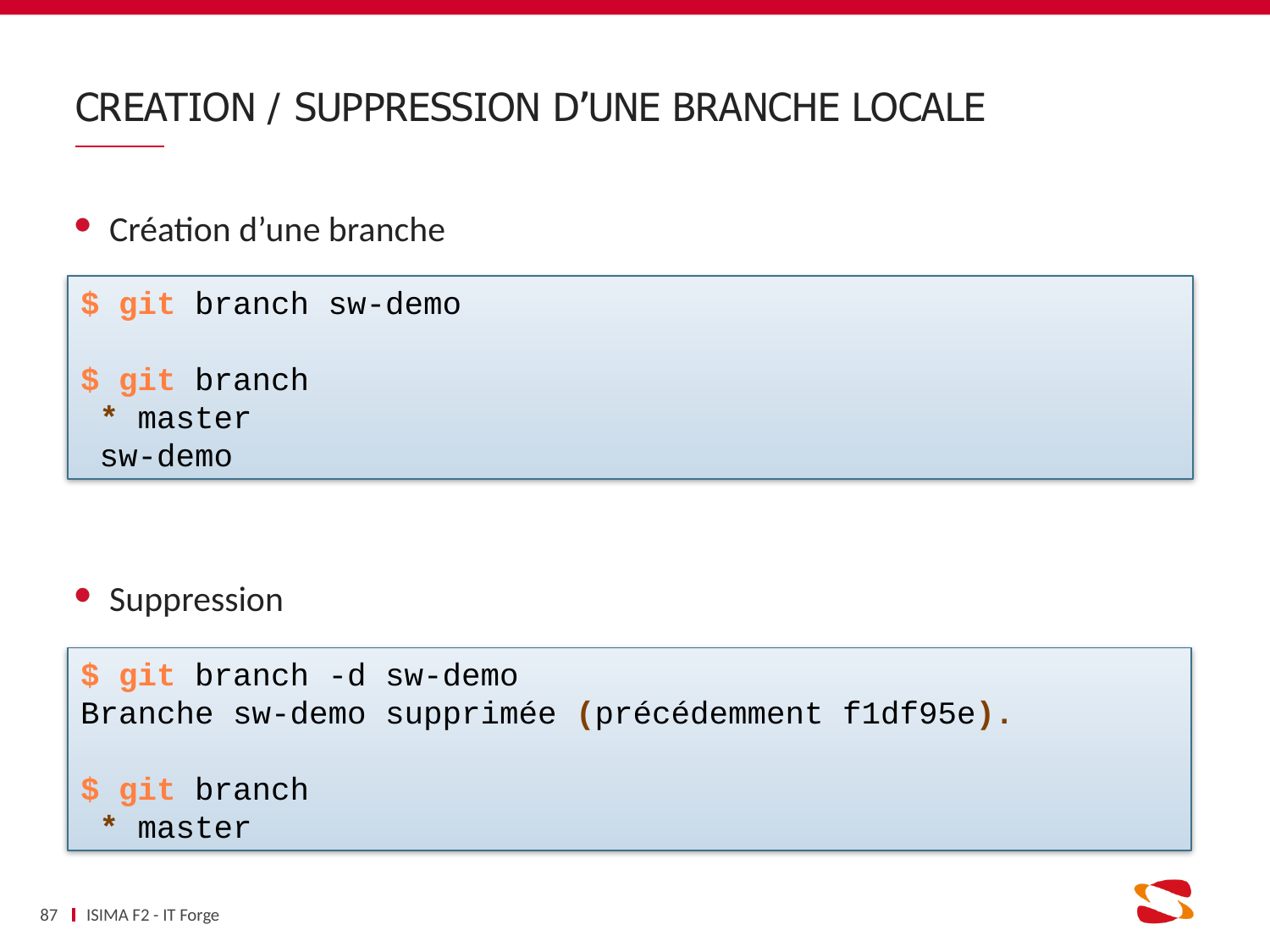

# CREation / suppression d’une branche locale
Création d’une branche

Suppression
$ git branch sw-demo
$ git branch
 * master
 sw-demo
$ git branch -d sw-demo
Branche sw-demo supprimée (précédemment f1df95e).
$ git branch
 * master
87
ISIMA F2 - IT Forge